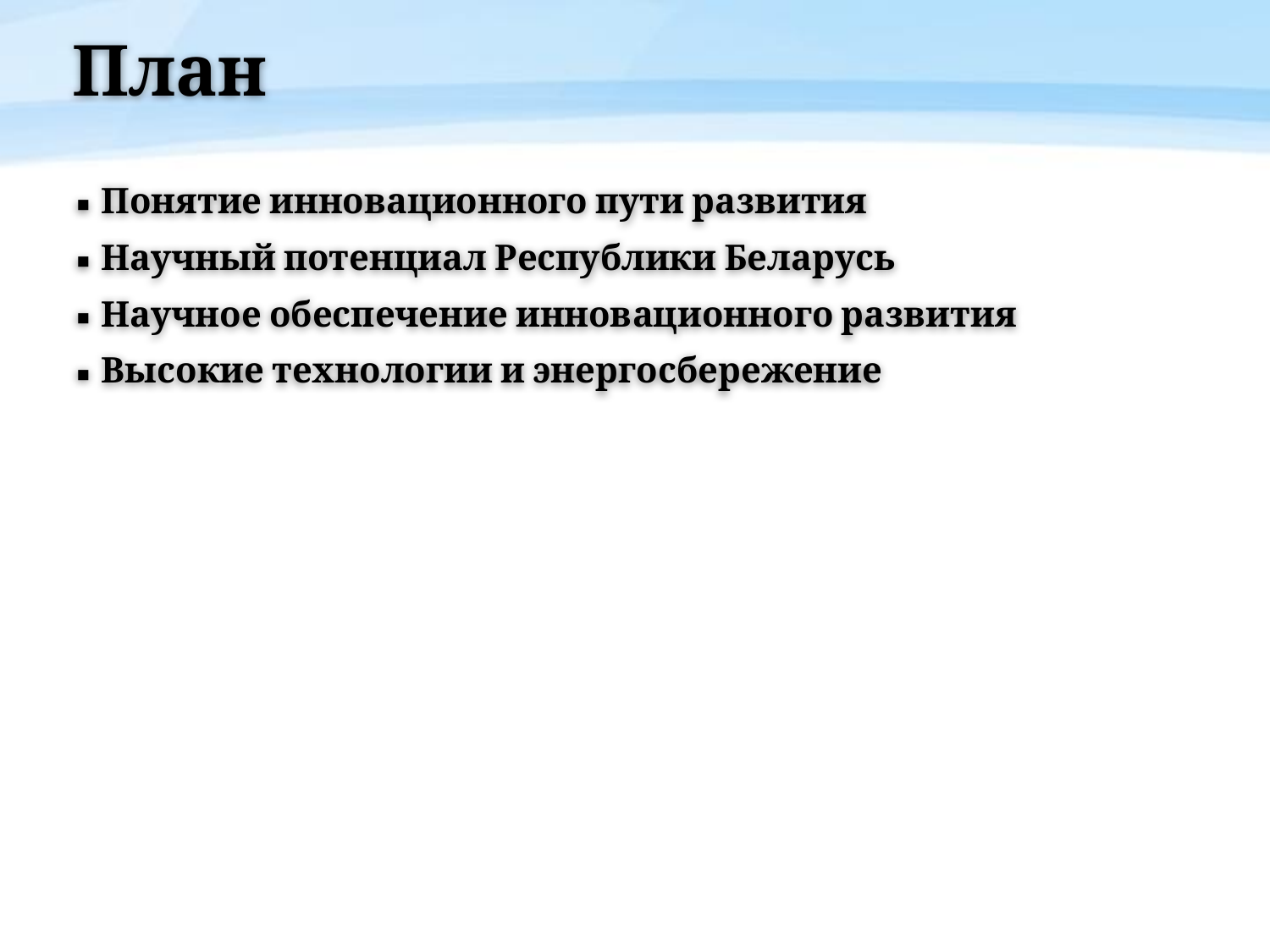

# План
Понятие инновационного пути развития
Научный потенциал Республики Беларусь
Научное обеспечение инновационного развития
Высокие технологии и энергосбережение